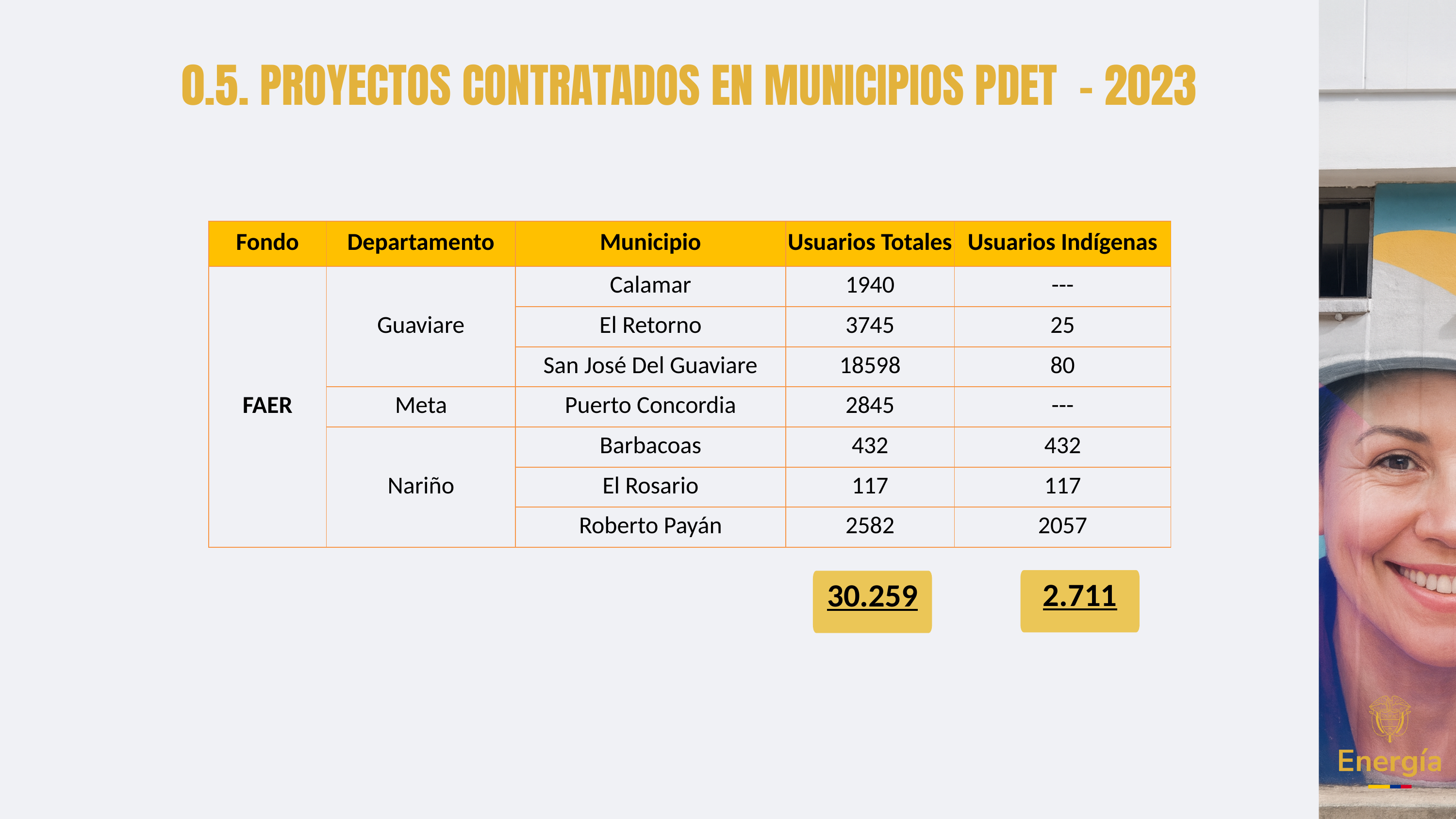

0.5. PROYECTOS CONTRATADOS EN MUNICIPIOS PDET  - 2023

| Fondo | Departamento | Municipio | Usuarios Totales | Usuarios Indígenas |
| --- | --- | --- | --- | --- |
| FAER | Guaviare | Calamar | 1940 | --- |
|  |  | El Retorno | 3745 | 25 |
|  |  | San José Del Guaviare | 18598 | 80 |
|  | Meta | Puerto Concordia | 2845 | --- |
|  | Nariño | Barbacoas | 432 | 432 |
|  |  | El Rosario | 117 | 117 |
|  |  | Roberto Payán | 2582 | 2057 |
2.711
30.259